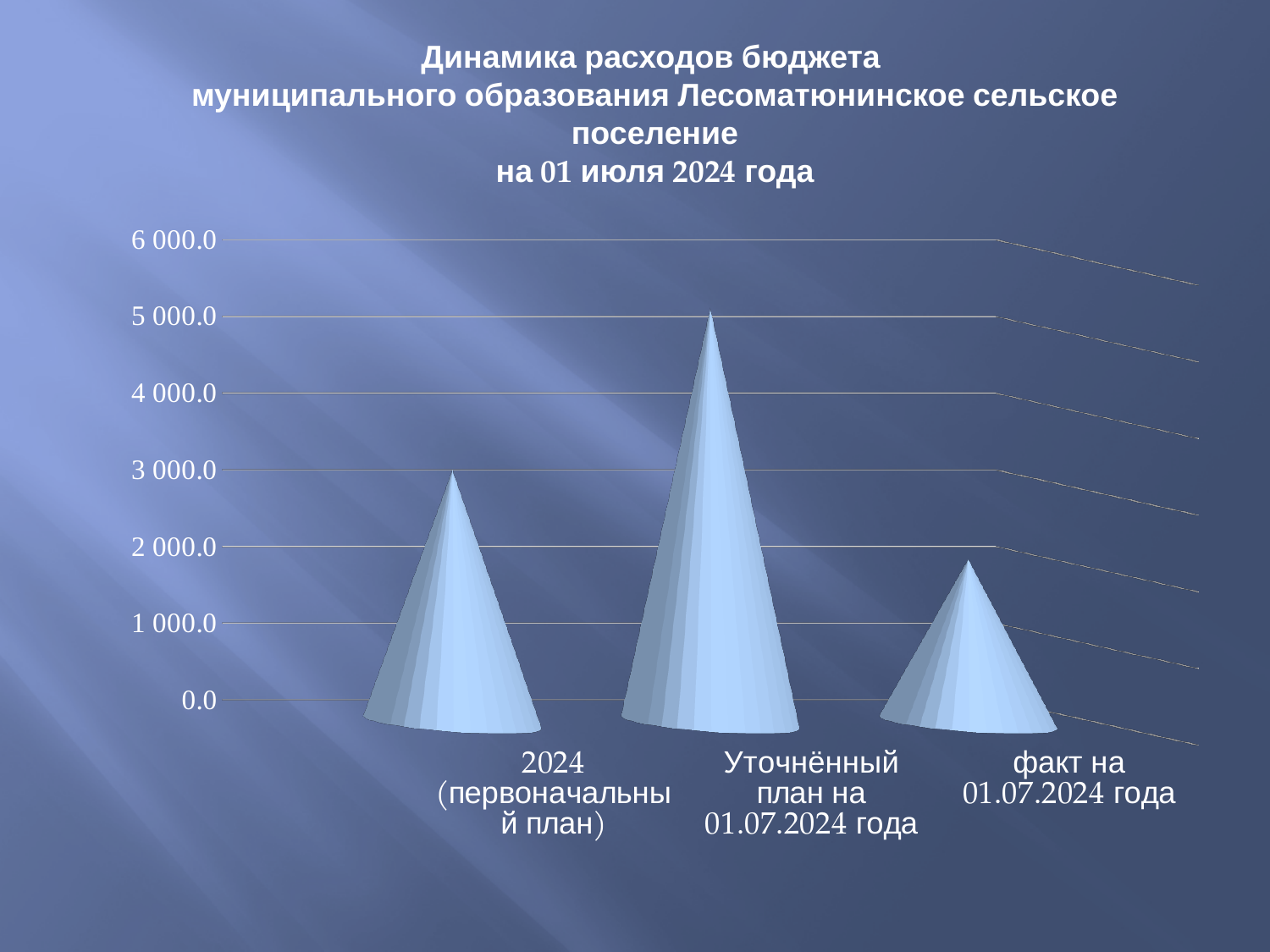

Динамика расходов бюджета
муниципального образования Лесоматюнинское сельское поселение
на 01 июля 2024 года

[unsupported chart]